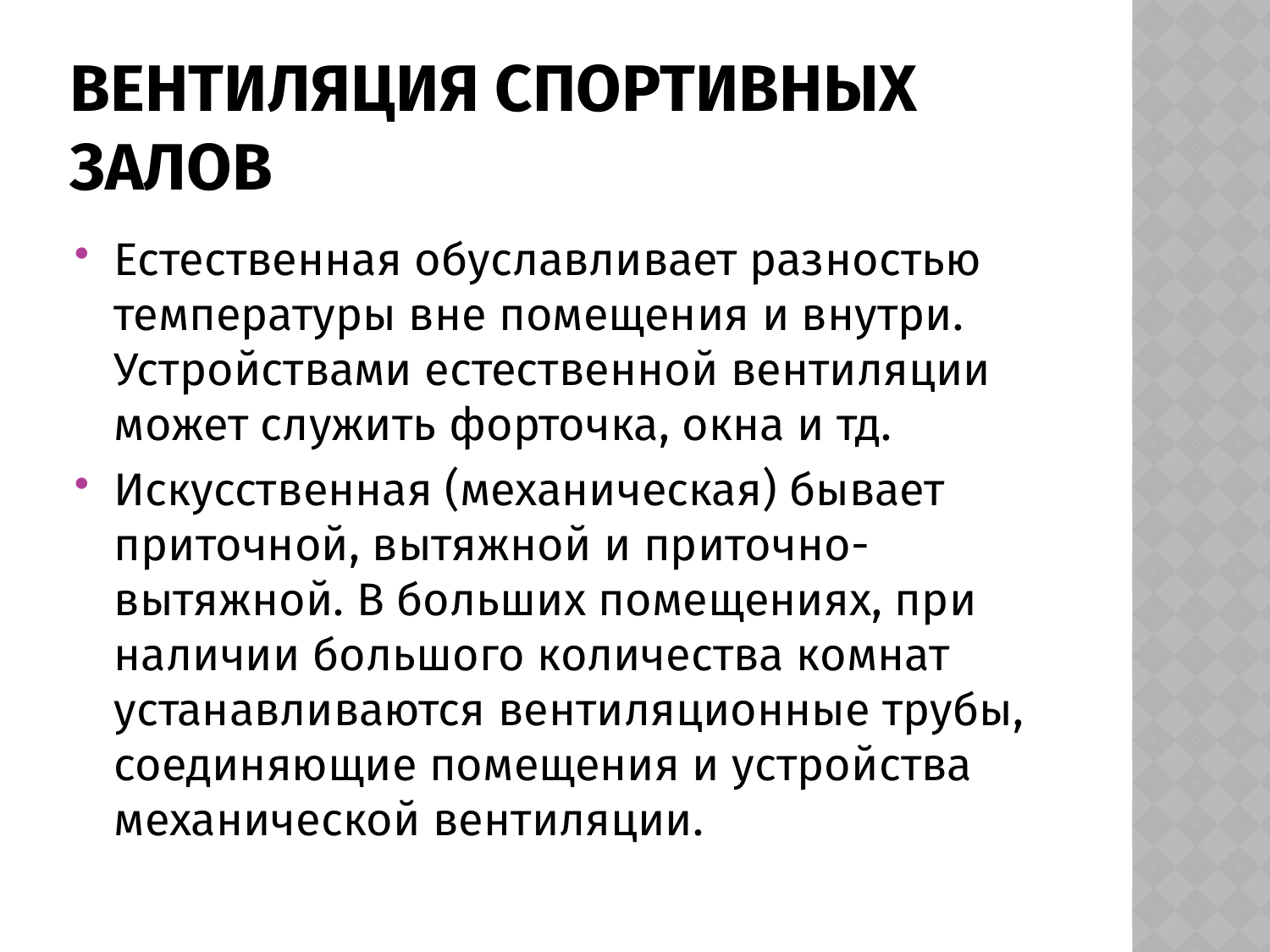

# Вентиляция спортивных залов
Естественная обуславливает разностью температуры вне помещения и внутри. Устройствами естественной вентиляции может служить форточка, окна и тд.
Искусственная (механическая) бывает приточной, вытяжной и приточно-вытяжной. В больших помещениях, при наличии большого количества комнат устанавливаются вентиляционные трубы, соединяющие помещения и устройства механической вентиляции.